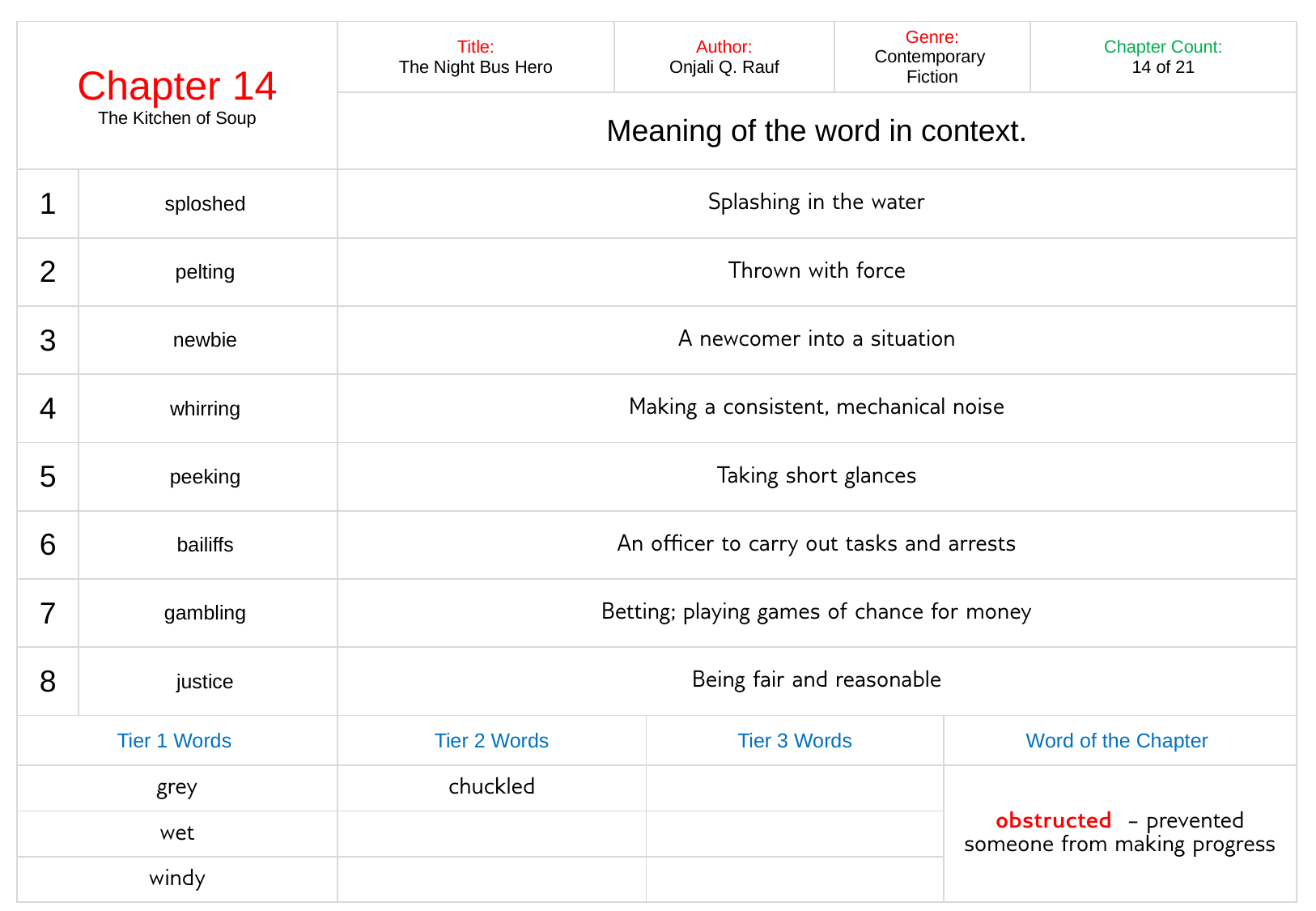

| Chapter 14 The Kitchen of Soup |  | Title: The Night Bus Hero | Author: Onjali Q. Rauf |  | Genre: Contemporary Fiction | Chapter Word Count: 435 | Chapter Count: 14 of 21 |
| --- | --- | --- | --- | --- | --- | --- | --- |
|  |  | Meaning of the word in context. |  |  |  |  |  |
| 1 | sploshed | Splashing in the water |  |  |  |  |  |
| 2 | pelting | Thrown with force |  |  |  |  |  |
| 3 | newbie | A newcomer into a situation |  |  |  |  |  |
| 4 | whirring | Making a consistent, mechanical noise |  |  |  |  |  |
| 5 | peeking | Taking short glances |  |  |  |  |  |
| 6 | bailiffs | An officer to carry out tasks and arrests |  |  |  |  |  |
| 7 | gambling | Betting; playing games of chance for money |  |  |  |  |  |
| 8 | justice | Being fair and reasonable |  |  |  |  |  |
| Tier 1 Words |  | Tier 2 Words |  | Tier 3 Words |  | Word of the Chapter |  |
| grey |  | chuckled |  |  |  | obstructed – prevented someone from making progress |  |
| wet |  |  |  |  |  |  |  |
| windy |  |  |  |  |  |  |  |